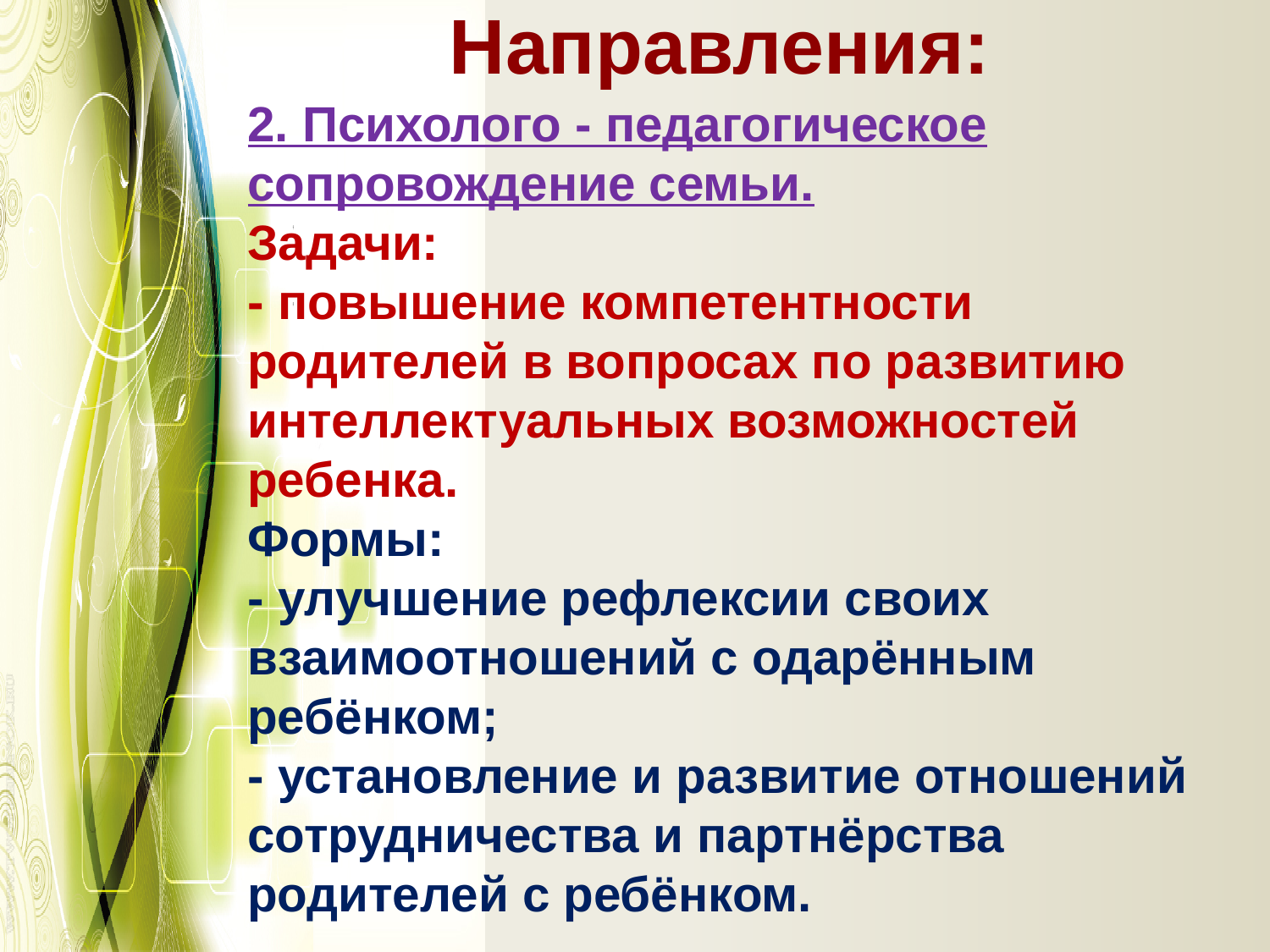

Направления:
# 2. Психолого - педагогическое сопровождение семьи. Задачи:  - повышение компетентности родителей в вопросах по развитию интеллектуальных возможностей ребенка. Формы: - улучшение рефлексии своих взаимоотношений с одарённым ребёнком; - установление и развитие отношений сотрудничества и партнёрства родителей с ребёнком.